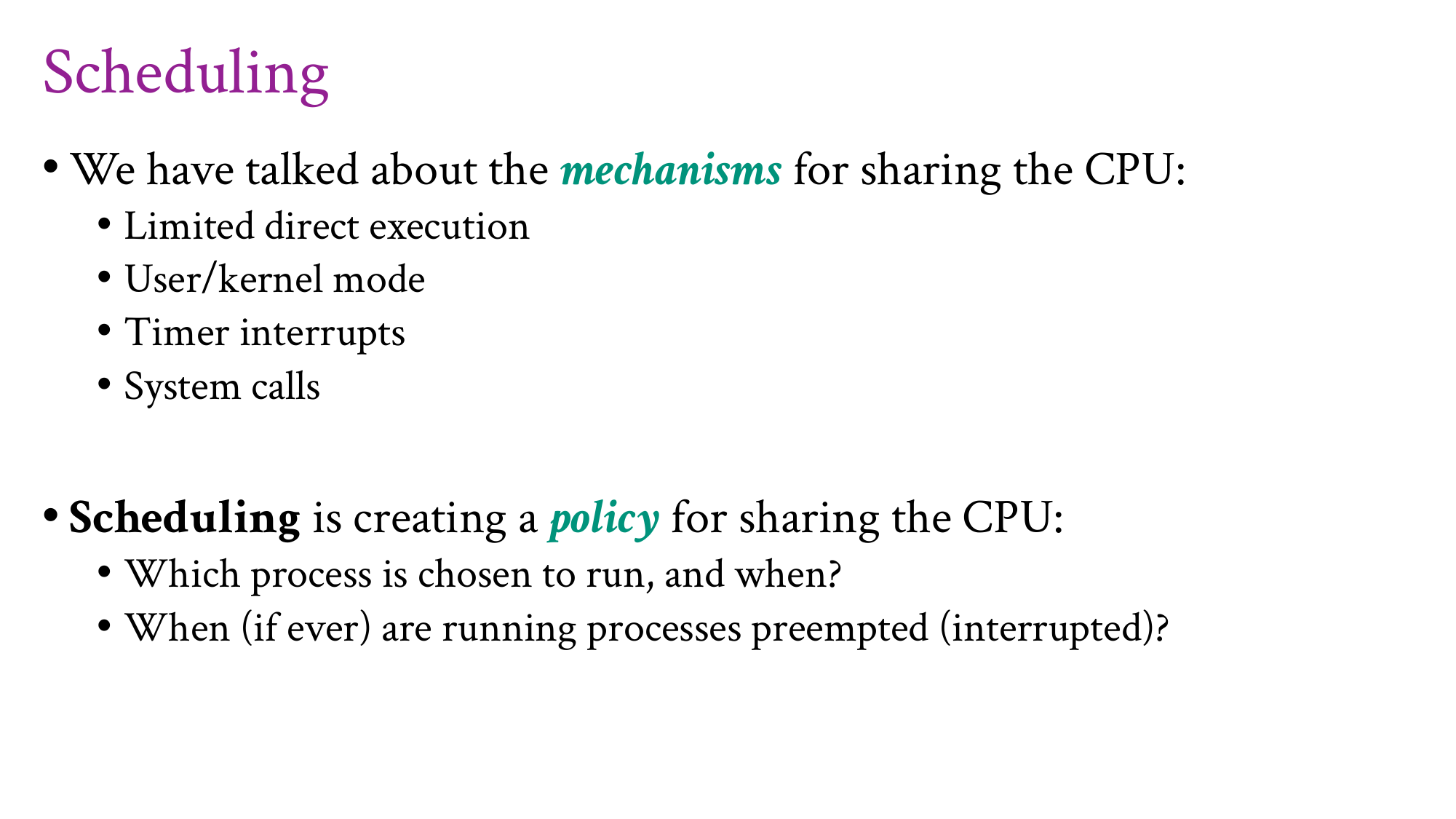

# Scheduling
We have talked about the mechanisms for sharing the CPU:
Limited direct execution
User/kernel mode
Timer interrupts
System calls

Scheduling is creating a policy for sharing the CPU:
Which process is chosen to run, and when?
When (if ever) are running processes preempted (interrupted)?